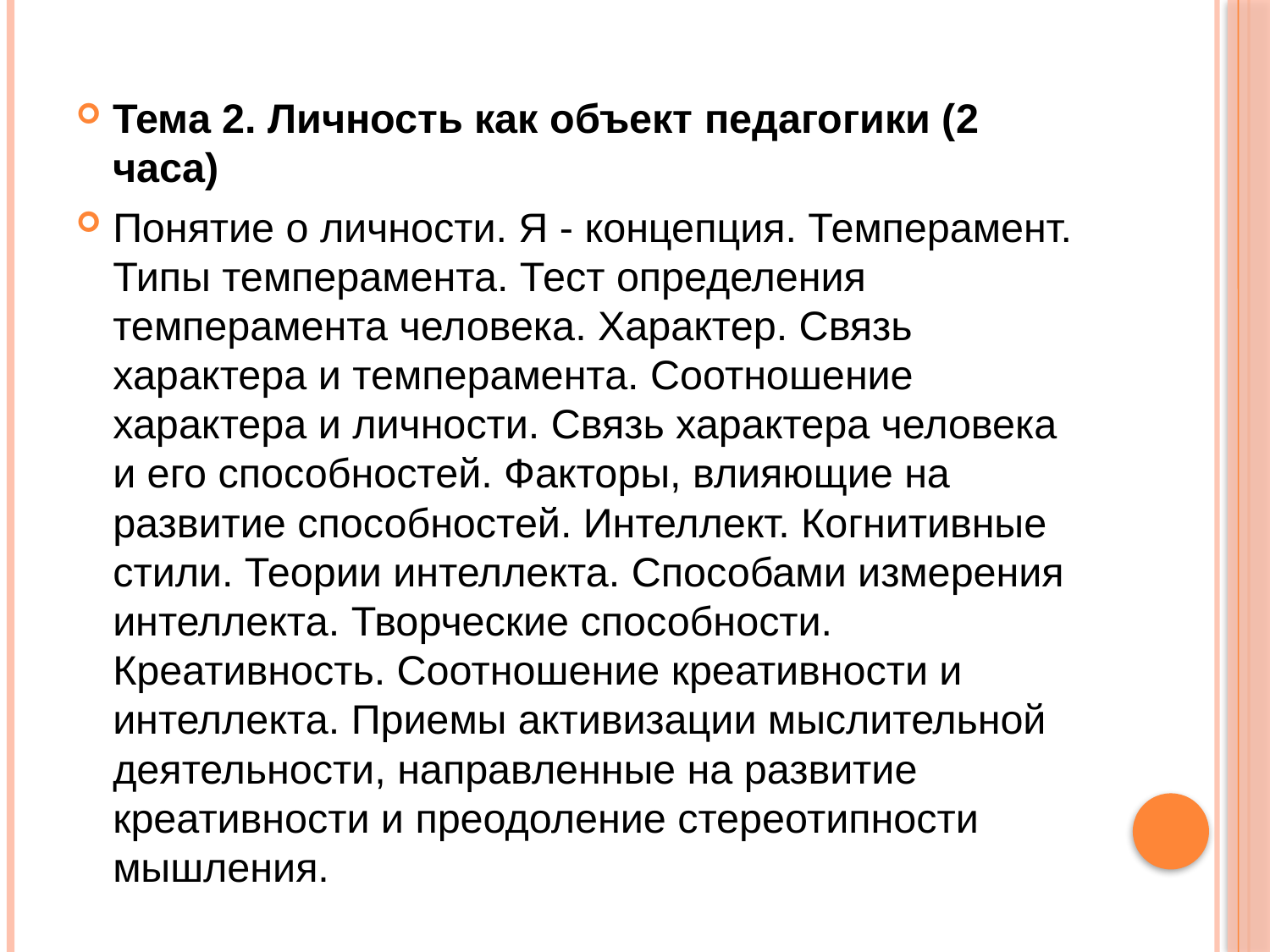

Тема 2. Личность как объект педагогики (2 часа)
Понятие о личности. Я - концепция. Темперамент. Типы темперамента. Тест определения темперамента человека. Характер. Связь характера и темперамента. Соотношение характера и личности. Связь характера человека и его способностей. Факторы, влияющие на развитие способностей. Интеллект. Когнитивные стили. Теории интеллекта. Способами измерения интеллекта. Творческие способности. Креативность. Соотношение креативности и интеллекта. Приемы активизации мыслительной деятельности, направленные на развитие креативности и преодоление стереотипности мышления.